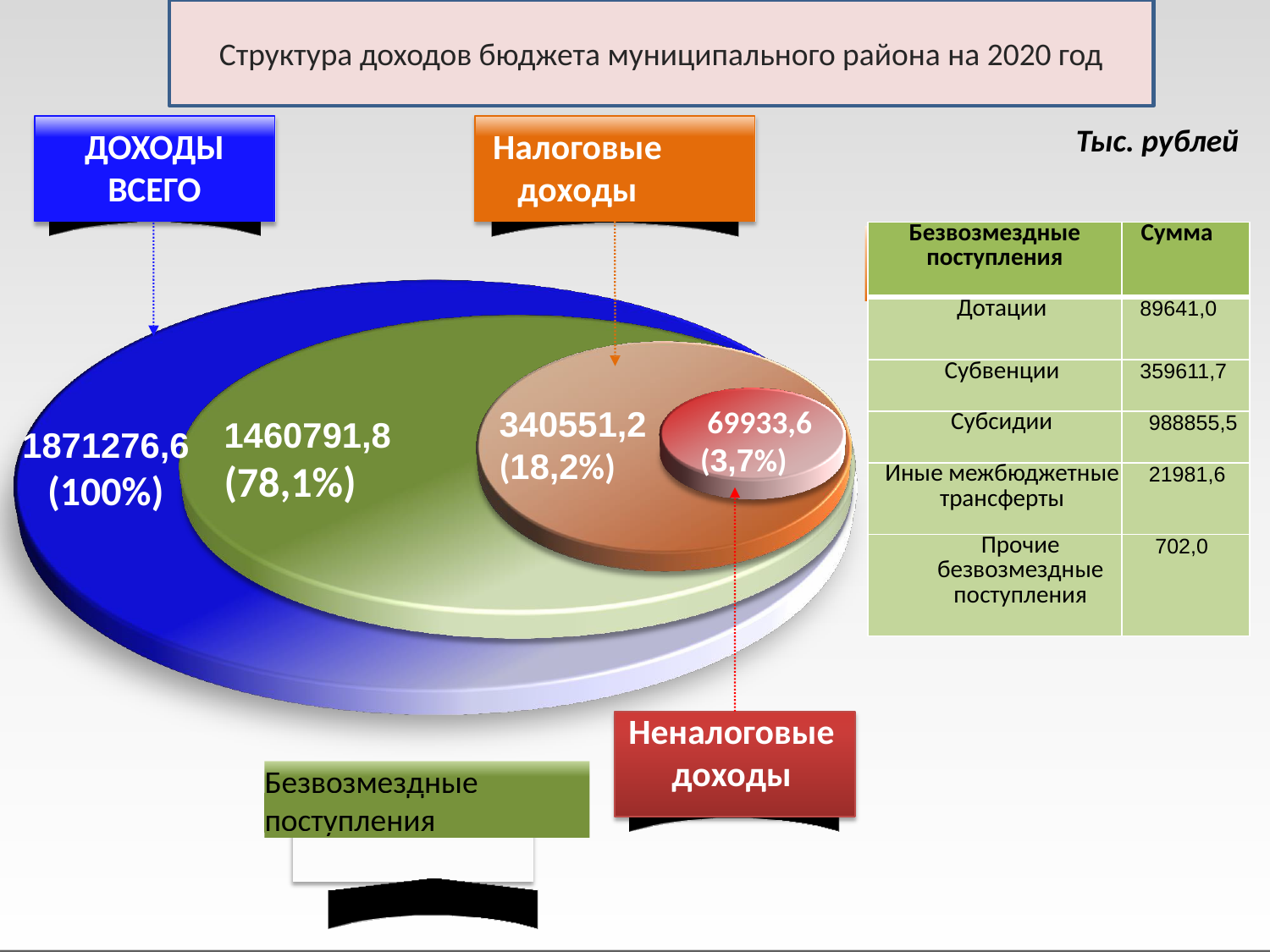

Структура доходов бюджета муниципального района на 2020 год

Тыс. рублей
ДОХОДЫ ВСЕГО
Налоговые доходы

| Безвозмездные поступления | Сумма |
| --- | --- |
| Дотации | 89641,0 |
| Субвенции | 359611,7 |
| Субсидии | 988855,5 |
| Иные межбюджетные трансферты | 21981,6 |
| Прочие безвозмездные поступления | 702,0 |

340551,2
(18,2%)
 69933,6
(3,7%)

1460791,8
(78,1%)
1871276,6
(100%)

Неналоговые доходы

Безвозмездные  поступления